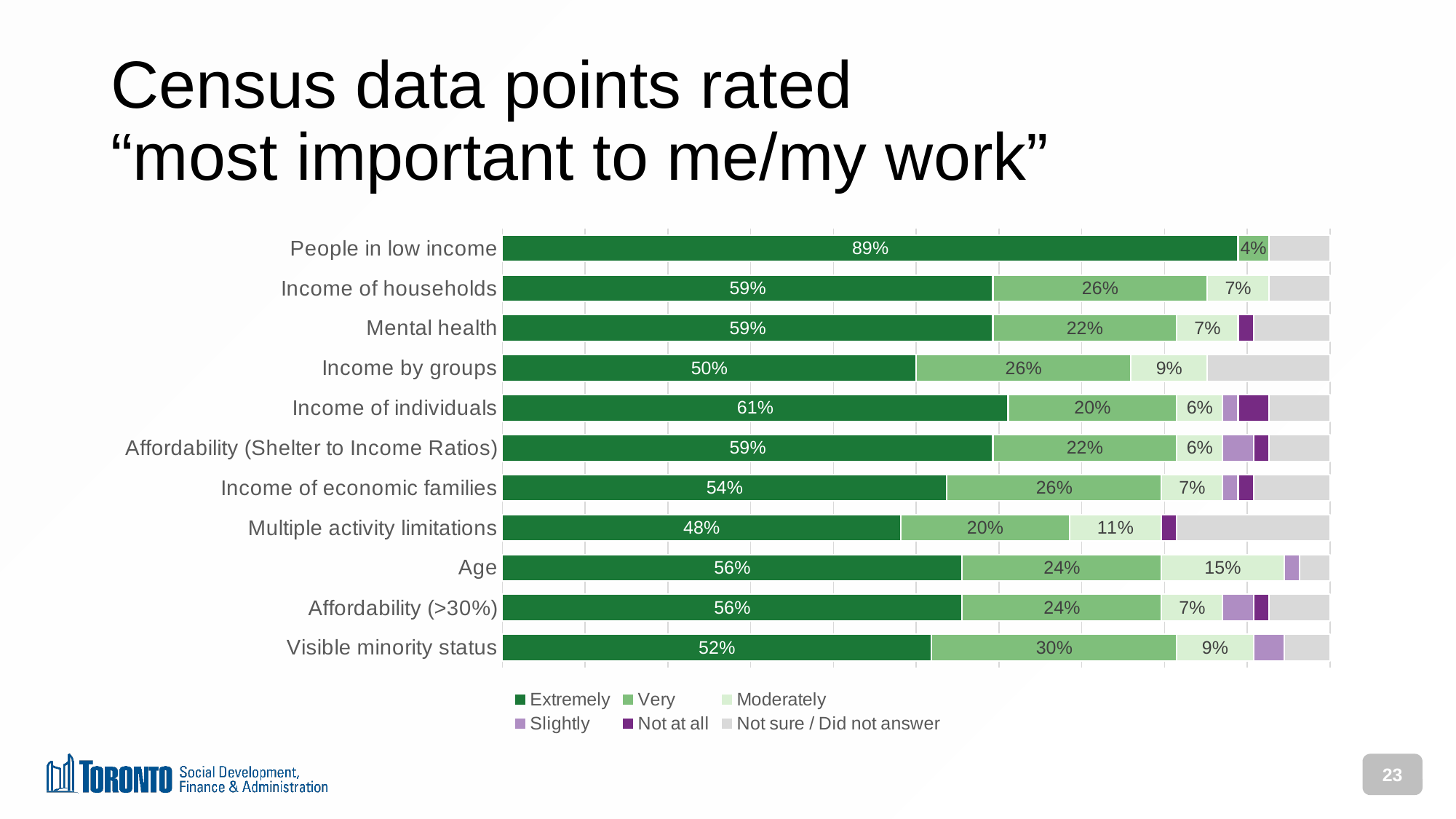

# Census data points rated “most important to me/my work”

### Chart

| Category | Extremely | Very | Moderately | Slightly | Not at all | Not sure / Did not answer |
|---|---|---|---|---|---|---|
| People in low income | 48.0 | 2.0 | 0.0 | 0.0 | 0.0 | 4.0 |
| Income of households | 32.0 | 14.0 | 4.0 | 0.0 | 0.0 | 4.0 |
| Mental health | 32.0 | 12.0 | 4.0 | 0.0 | 1.0 | 5.0 |
| Income by groups | 27.0 | 14.0 | 5.0 | 0.0 | 0.0 | 8.0 |
| Income of individuals | 33.0 | 11.0 | 3.0 | 1.0 | 2.0 | 4.0 |
| Affordability (Shelter to Income Ratios) | 32.0 | 12.0 | 3.0 | 2.0 | 1.0 | 4.0 |
| Income of economic families | 29.0 | 14.0 | 4.0 | 1.0 | 1.0 | 5.0 |
| Multiple activity limitations | 26.0 | 11.0 | 6.0 | 0.0 | 1.0 | 10.0 |
| Age | 30.0 | 13.0 | 8.0 | 1.0 | 0.0 | 2.0 |
| Affordability (>30%) | 30.0 | 13.0 | 4.0 | 2.0 | 1.0 | 4.0 |
| Visible minority status | 28.0 | 16.0 | 5.0 | 2.0 | 0.0 | 3.0 |
23